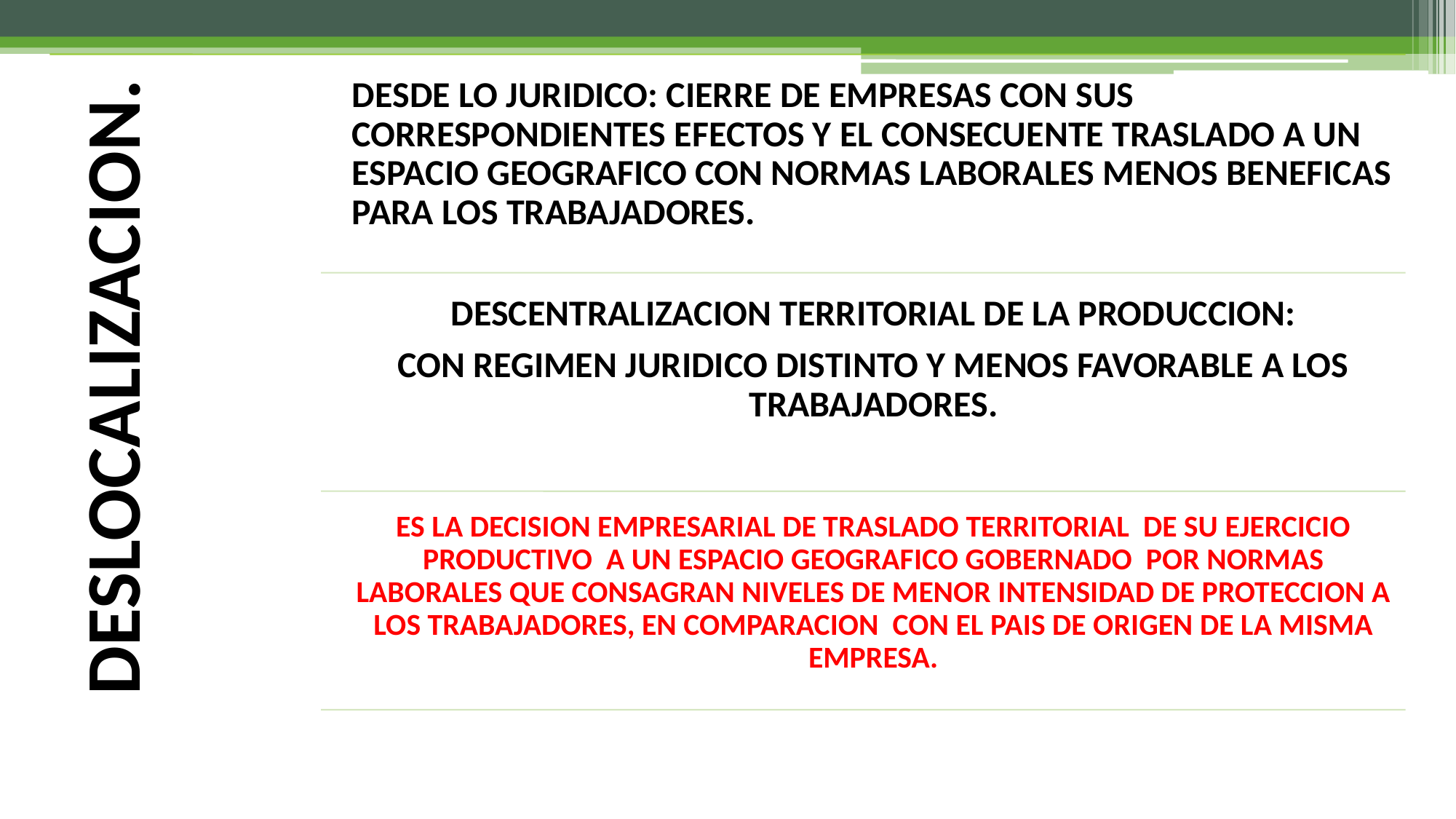

DESLOCALIZACION.
DESDE LO JURIDICO: CIERRE DE EMPRESAS CON SUS CORRESPONDIENTES EFECTOS Y EL CONSECUENTE TRASLADO A UN ESPACIO GEOGRAFICO CON NORMAS LABORALES MENOS BENEFICAS PARA LOS TRABAJADORES.
DESCENTRALIZACION TERRITORIAL DE LA PRODUCCION:
CON REGIMEN JURIDICO DISTINTO Y MENOS FAVORABLE A LOS TRABAJADORES.
ES LA DECISION EMPRESARIAL DE TRASLADO TERRITORIAL  DE SU EJERCICIO PRODUCTIVO  A UN ESPACIO GEOGRAFICO GOBERNADO  POR NORMAS LABORALES QUE CONSAGRAN NIVELES DE MENOR INTENSIDAD DE PROTECCION A LOS TRABAJADORES, EN COMPARACION  CON EL PAIS DE ORIGEN DE LA MISMA EMPRESA.